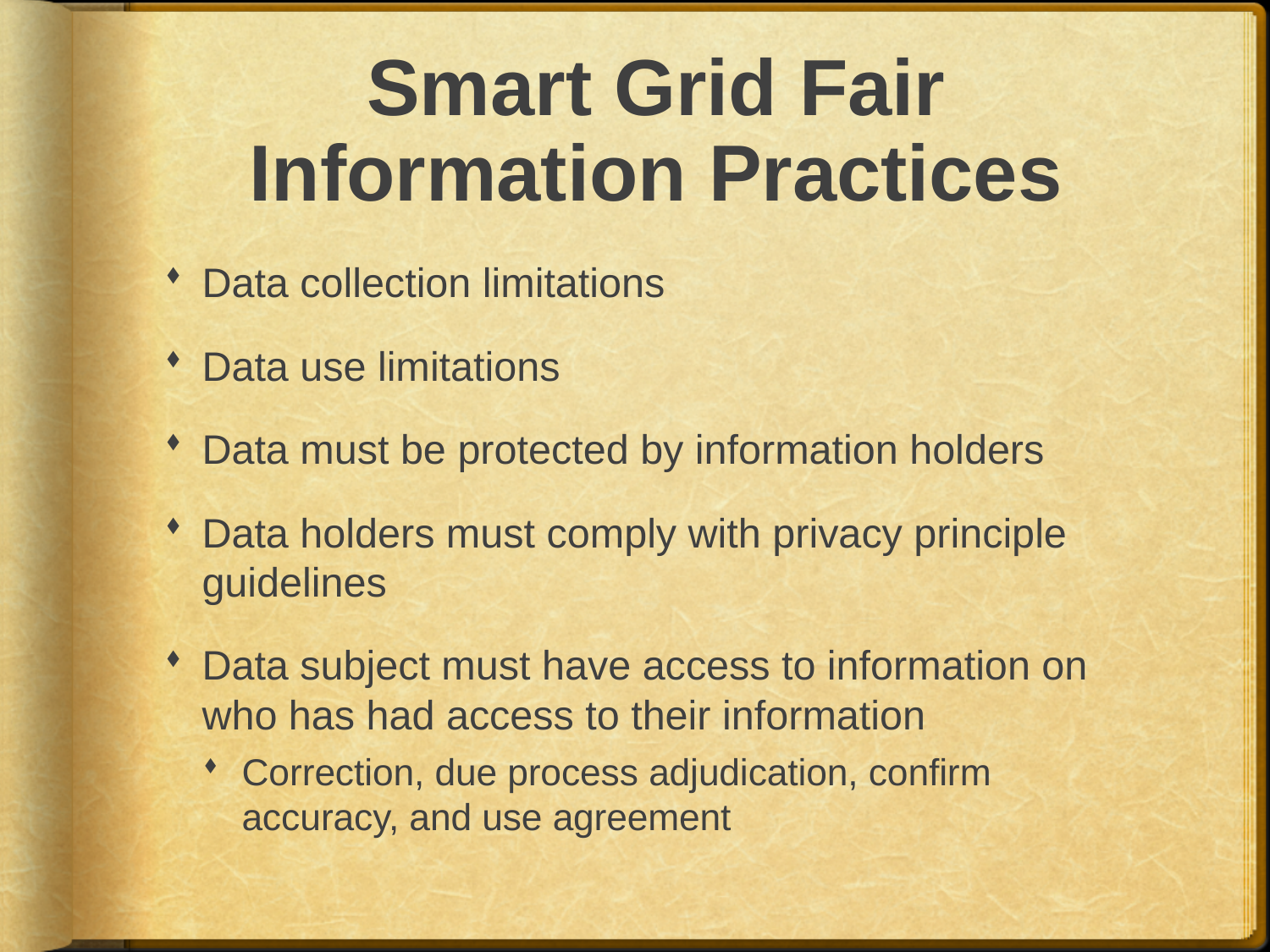

# Smart Grid Fair Information Practices
Data collection limitations
Data use limitations
Data must be protected by information holders
Data holders must comply with privacy principle guidelines
Data subject must have access to information on who has had access to their information
Correction, due process adjudication, confirm accuracy, and use agreement